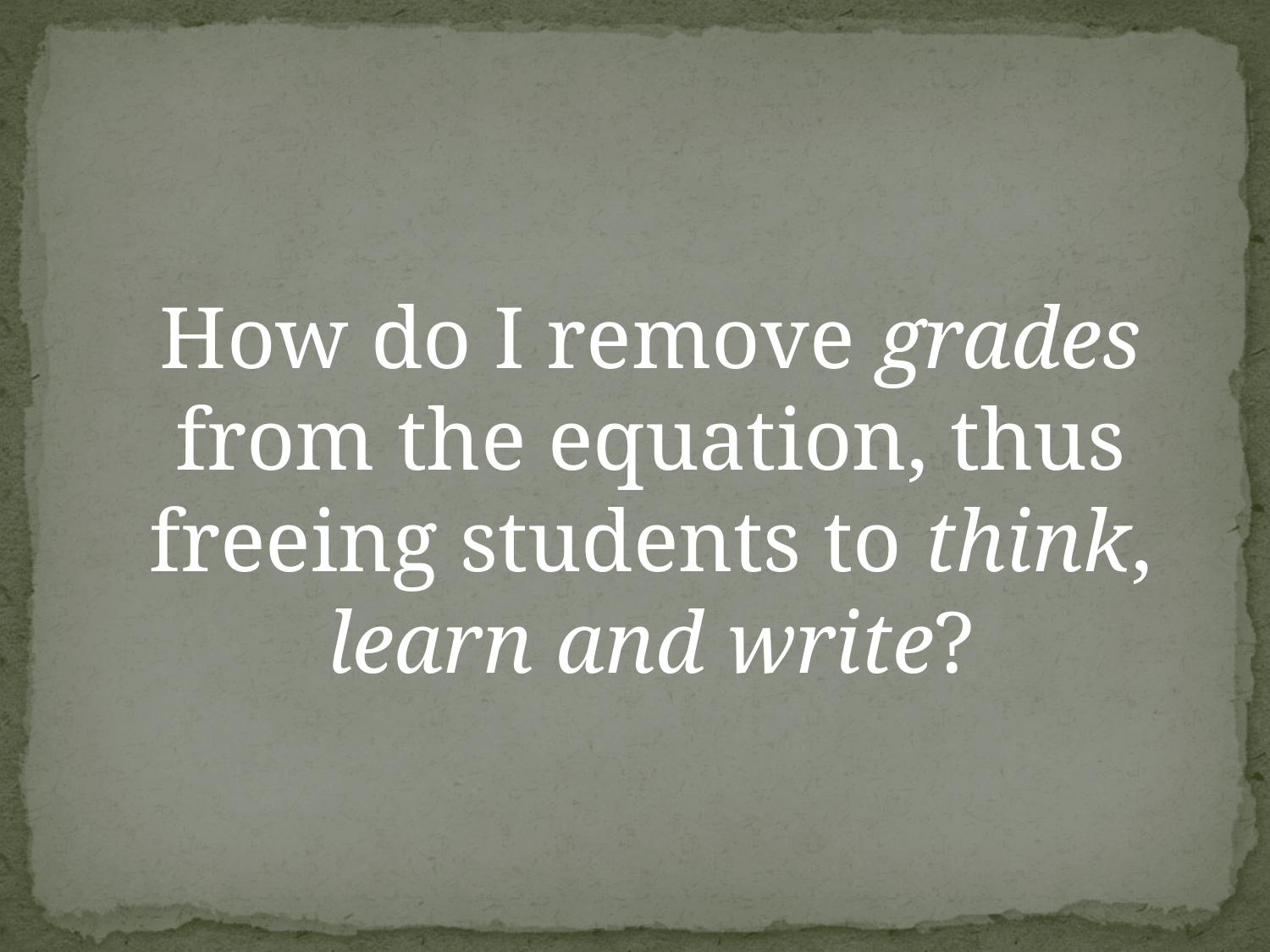

How do I remove grades from the equation, thus freeing students to think, learn and write?